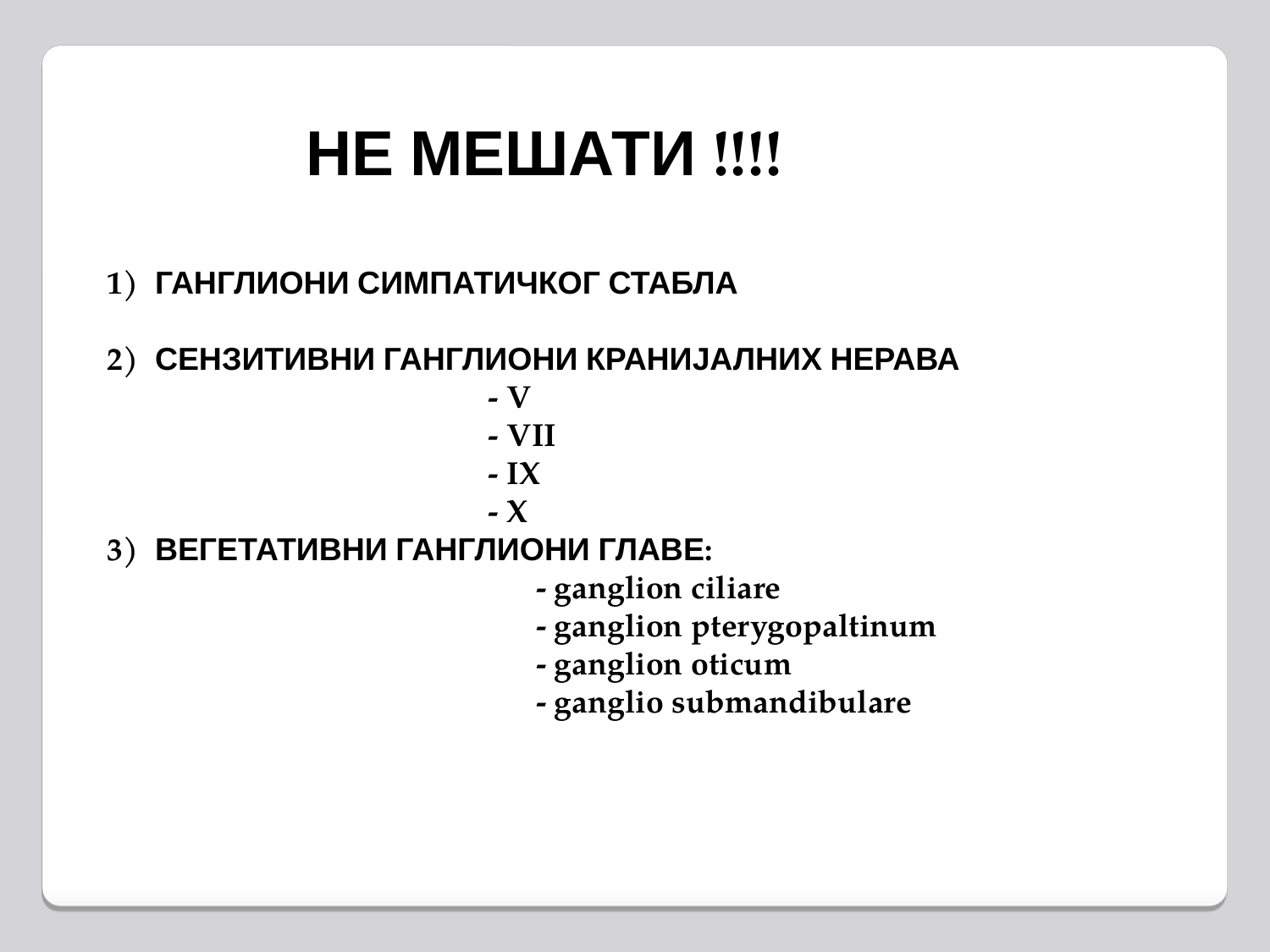

НЕ МЕШАТИ !!!!
ГАНГЛИОНИ СИМПАТИЧКОГ СТАБЛА

СЕНЗИТИВНИ ГАНГЛИОНИ КРАНИЈАЛНИХ НЕРАВА
			- V
			- VII
			- IX
			- X
ВЕГЕТАТИВНИ ГАНГЛИОНИ ГЛАВЕ:
			- ganglion ciliare
			- ganglion pterygopaltinum
			- ganglion oticum
			- ganglio submandibulare